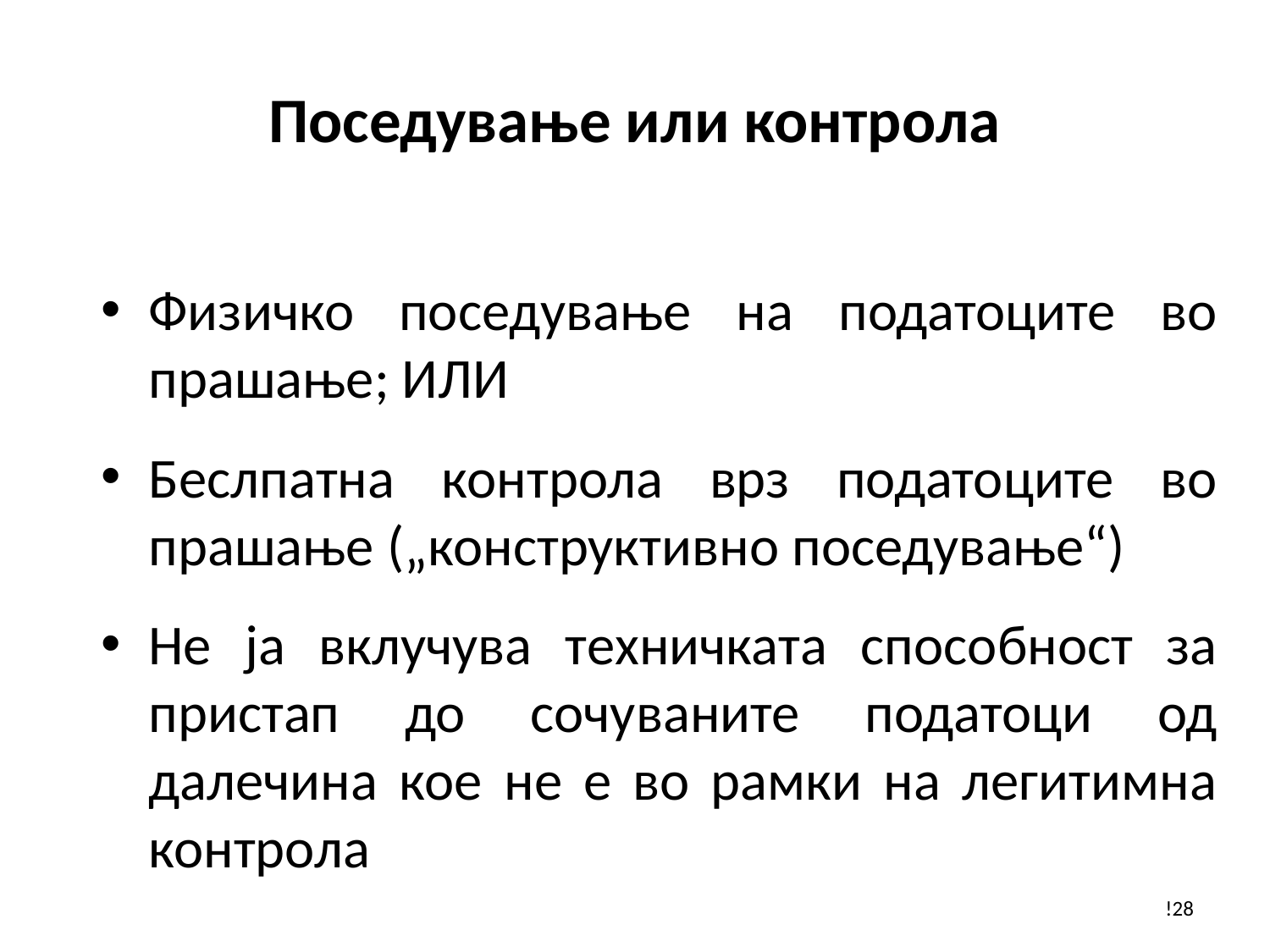

# Поседување или контрола
Физичко поседување на податоците во прашање; ИЛИ
Беслпатна контрола врз податоците во прашање („конструктивно поседување“)
Не ја вклучува техничката способност за пристап до сочуваните податоци од далечина кое не е во рамки на легитимна контрола

!28